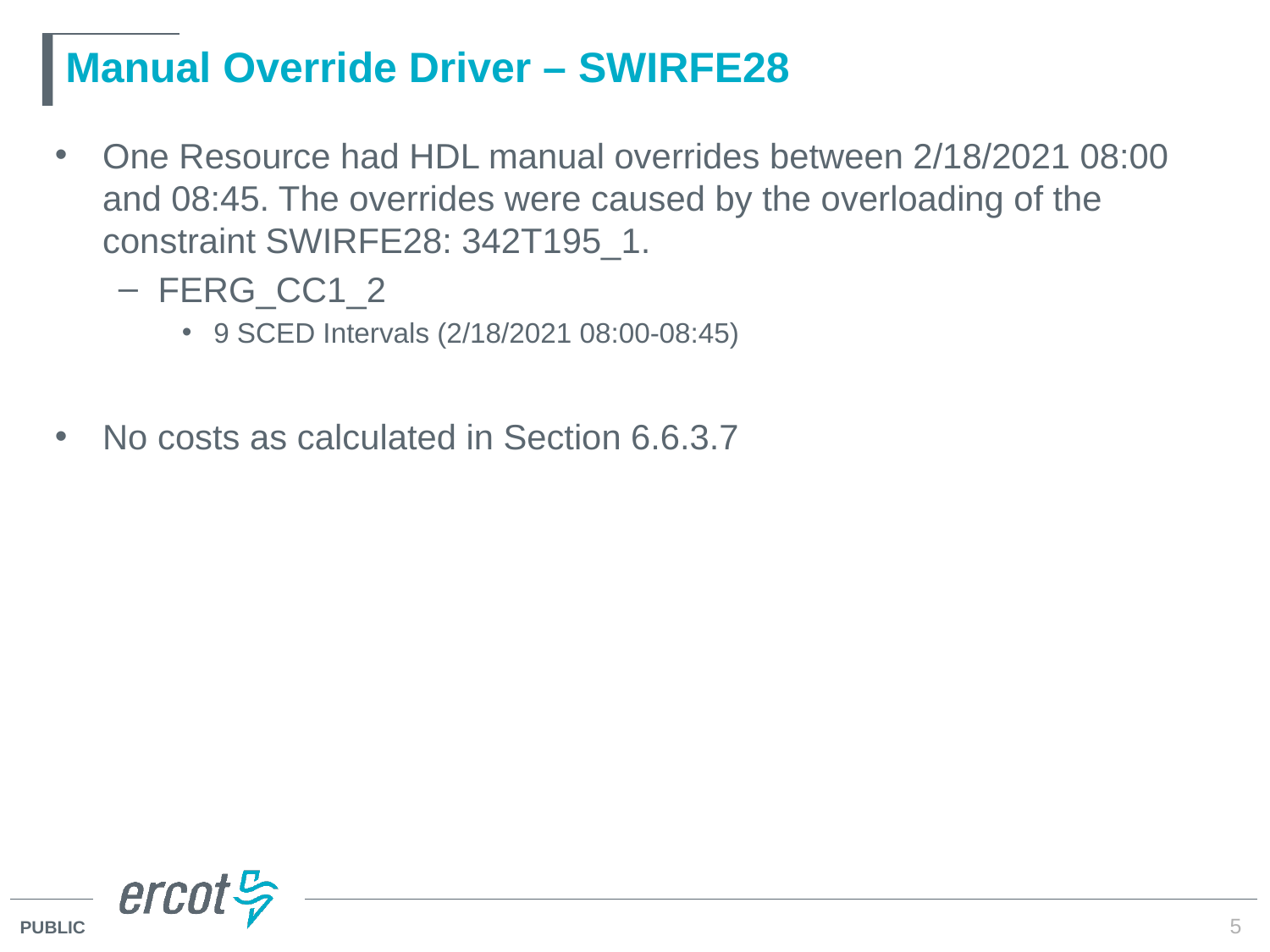

# Manual Override Driver – SWIRFE28
One Resource had HDL manual overrides between 2/18/2021 08:00 and 08:45. The overrides were caused by the overloading of the constraint SWIRFE28: 342T195_1.
FERG_CC1_2
9 SCED Intervals (2/18/2021 08:00-08:45)

No costs as calculated in Section 6.6.3.7
5